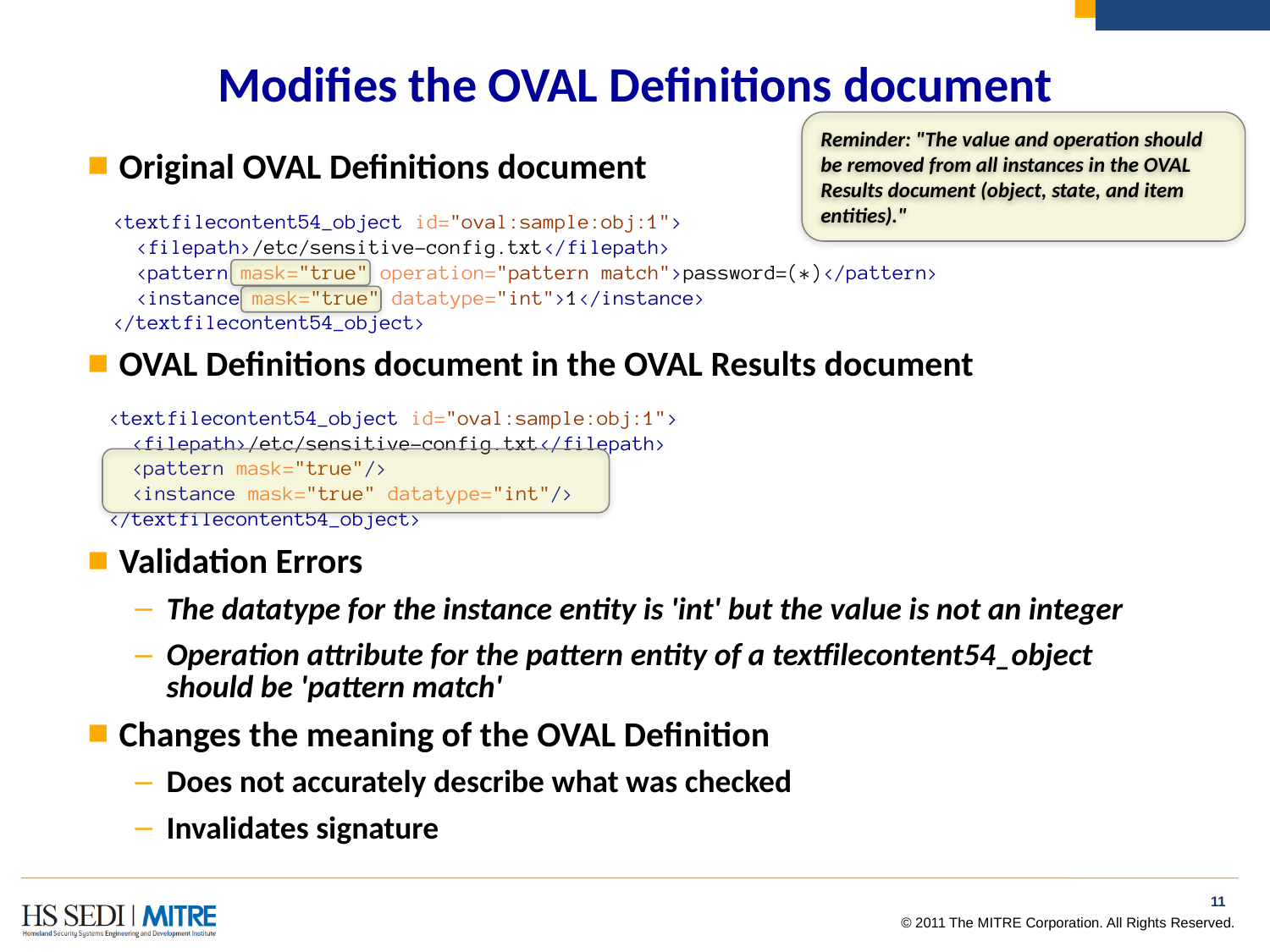

# Modifies the OVAL Definitions document
Reminder: "The value and operation should be removed from all instances in the OVAL Results document (object, state, and item entities)."
Original OVAL Definitions document

OVAL Definitions document in the OVAL Results document

Validation Errors
The datatype for the instance entity is 'int' but the value is not an integer
Operation attribute for the pattern entity of a textfilecontent54_object should be 'pattern match'
Changes the meaning of the OVAL Definition
Does not accurately describe what was checked
Invalidates signature

<textfilecontent54_object id="oval:sample:obj:1">
  <filepath>/etc/sensitive-config.txt</filepath>
  <pattern mask="true" operation="pattern match">password=(*)</pattern>
  <instance mask="true" datatype="int">1</instance>
</textfilecontent54_object>

<textfilecontent54_object id="oval:sample:obj:1">
  <filepath>/etc/sensitive-config.txt</filepath>
  <pattern mask="true"/>
  <instance mask="true" datatype="int"/>
</textfilecontent54_object>

11